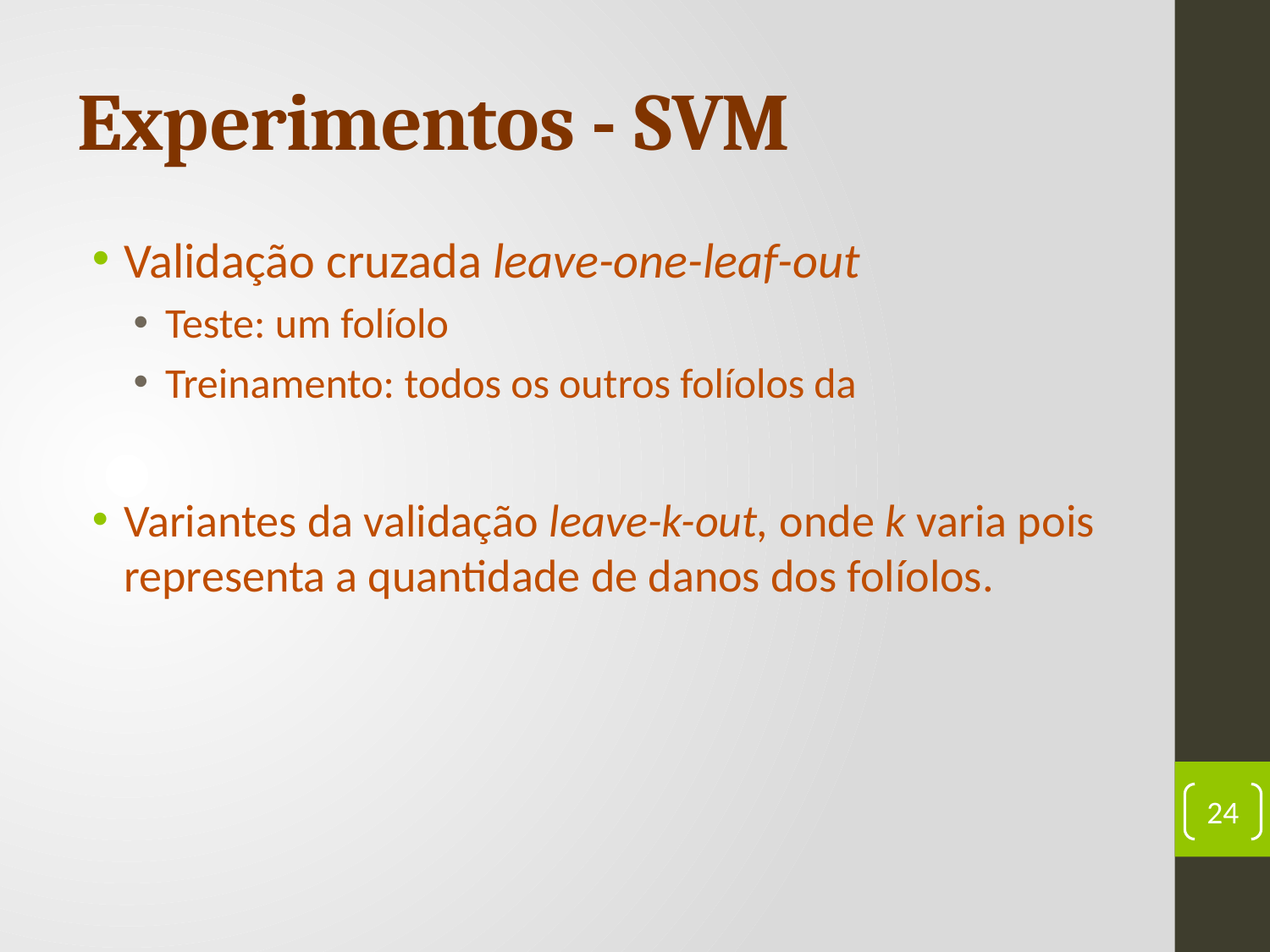

# Experimentos - SVM
Validação cruzada leave-one-leaf-out
Teste: um folíolo
Treinamento: todos os outros folíolos da

Variantes da validação leave-k-out, onde k varia pois representa a quantidade de danos dos folíolos.
24